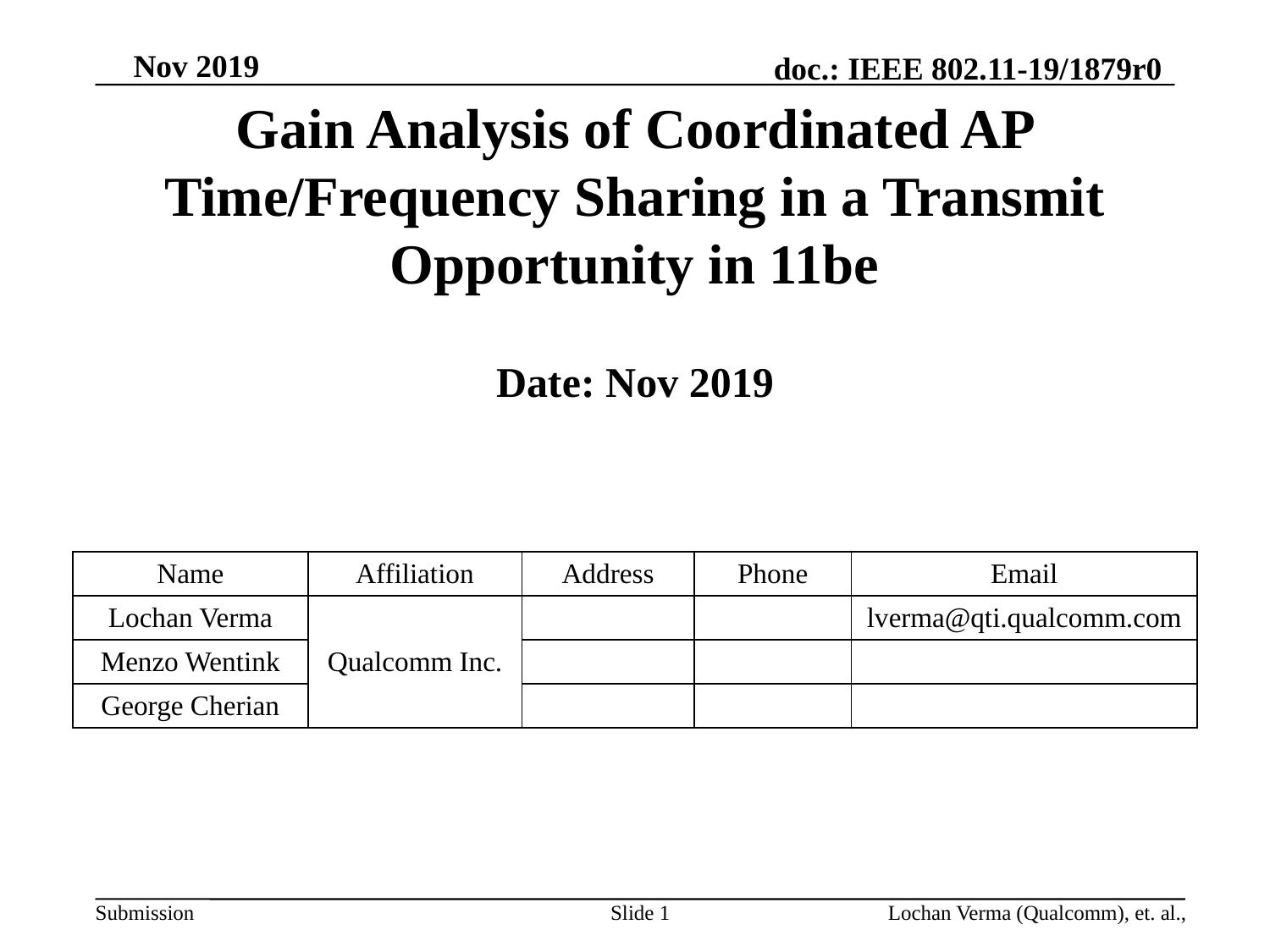

# Gain Analysis of Coordinated AP Time/Frequency Sharing in a Transmit Opportunity in 11be
Date: Nov 2019
| Name | Affiliation | Address | Phone | Email |
| --- | --- | --- | --- | --- |
| Lochan Verma | Qualcomm Inc. |  |  | lverma@qti.qualcomm.com |
| Menzo Wentink |  |  |  |  |
| George Cherian |  |  |  |  |
Slide 1
Lochan Verma (Qualcomm), et. al.,